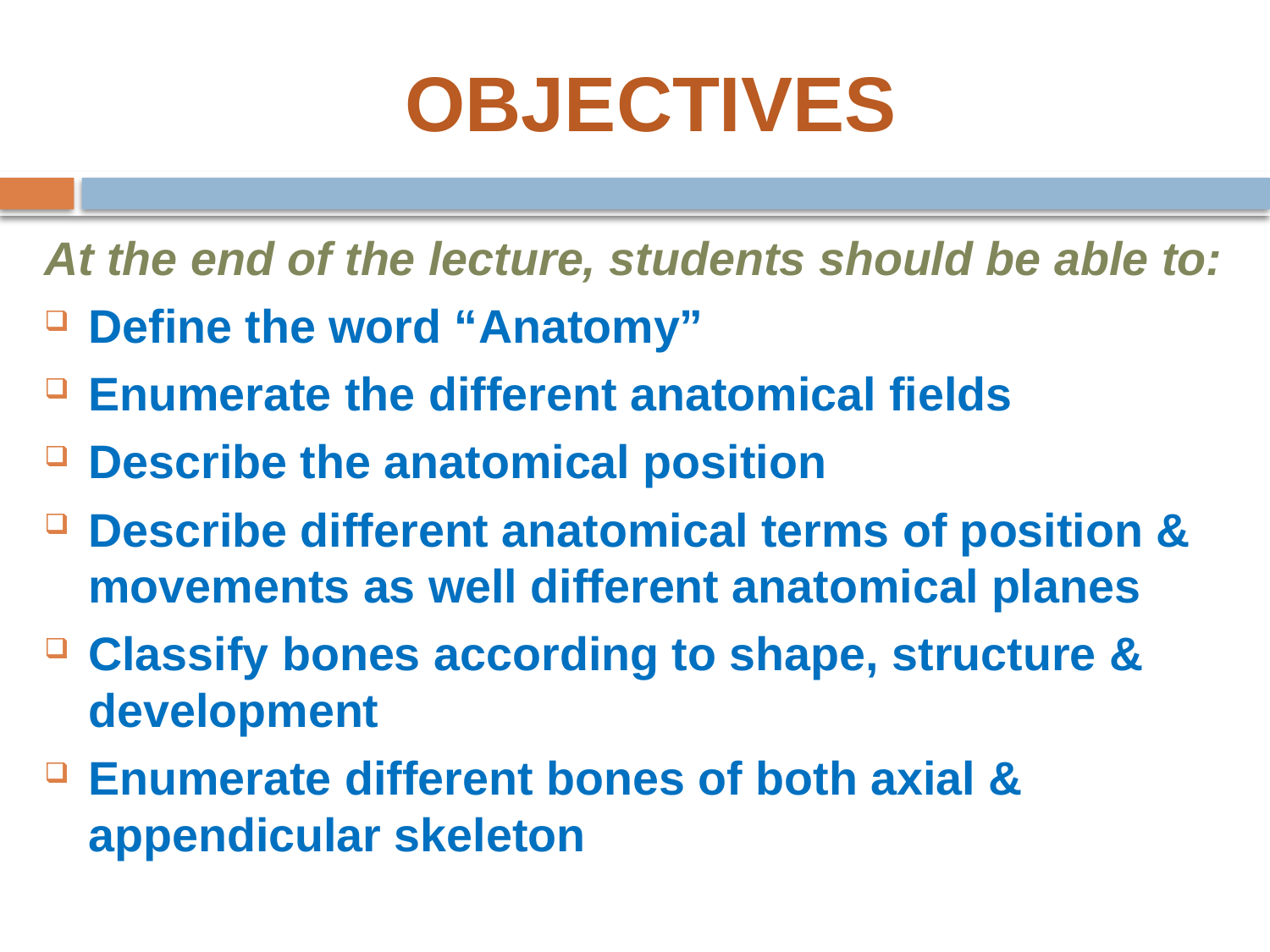

# OBJECTIVES
At the end of the lecture, students should be able to:
Define the word “Anatomy”
Enumerate the different anatomical fields
Describe the anatomical position
Describe different anatomical terms of position & movements as well different anatomical planes
Classify bones according to shape, structure & development
Enumerate different bones of both axial & appendicular skeleton